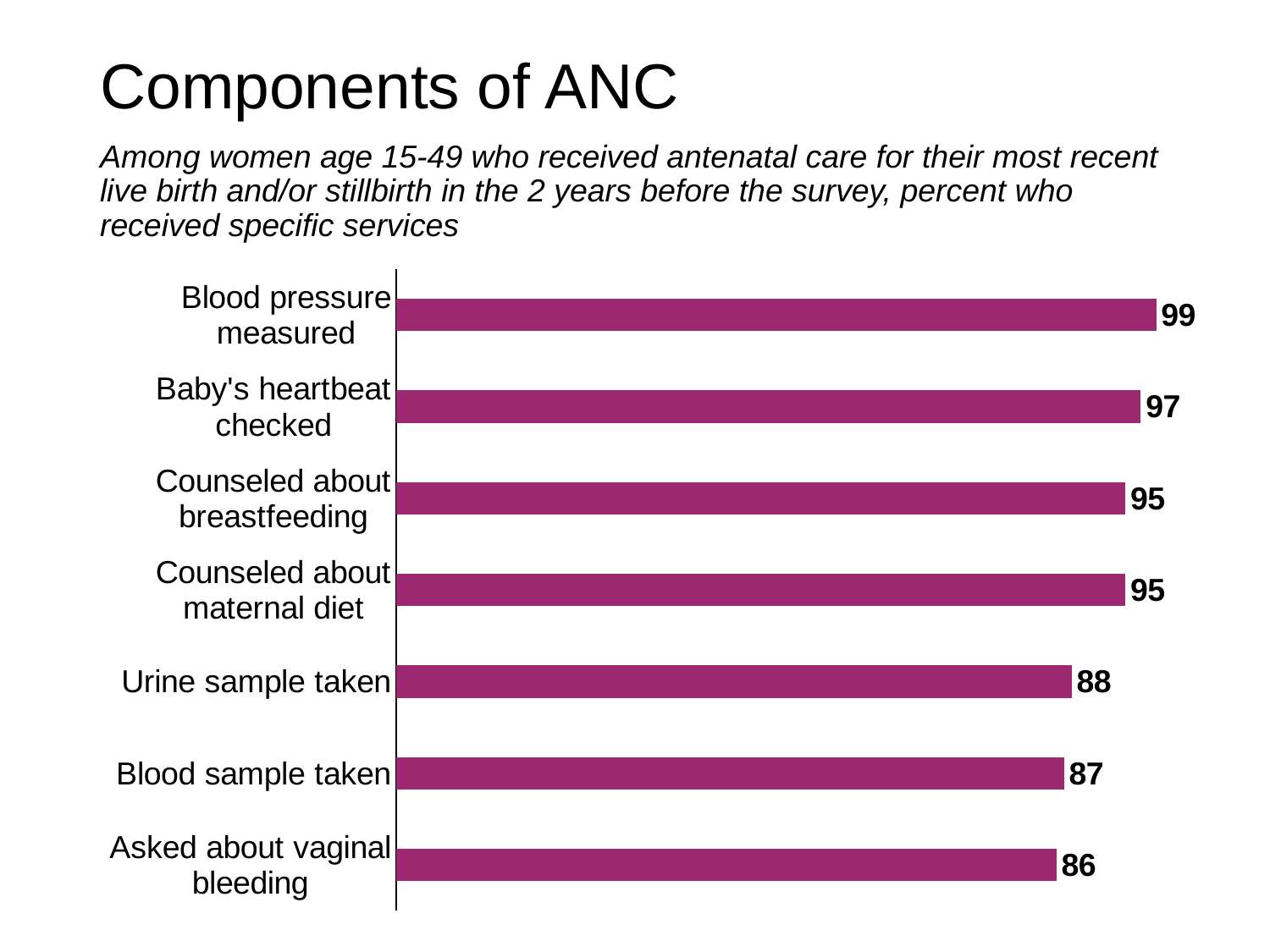

# Components of ANC
Among women age 15-49 who received antenatal care for their most recent live birth and/or stillbirth in the 2 years before the survey, percent who received specific services

### Chart

| Category | Column3 |
|---|---|
| Asked about vaginal bleeding | 86.0 |
| Blood sample taken | 87.0 |
| Urine sample taken | 88.0 |
| Counseled about maternal diet | 95.0 |
| Counseled about breastfeeding | 95.0 |
| Baby's heartbeat checked | 97.0 |
| Blood pressure measured | 99.0 |